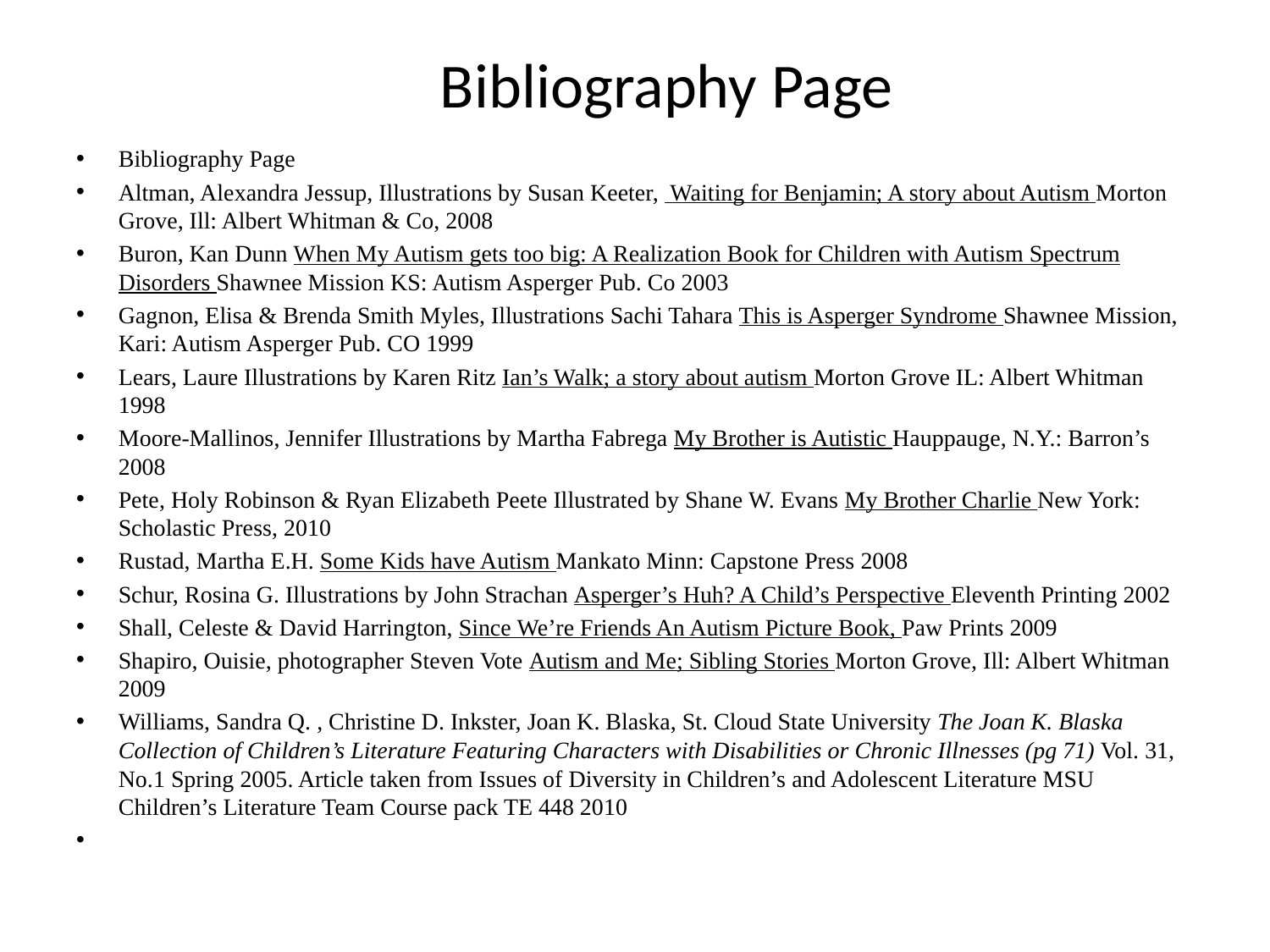

# Bibliography Page
Bibliography Page
Altman, Alexandra Jessup, Illustrations by Susan Keeter,  Waiting for Benjamin; A story about Autism Morton Grove, Ill: Albert Whitman & Co, 2008
Buron, Kan Dunn When My Autism gets too big: A Realization Book for Children with Autism Spectrum Disorders Shawnee Mission KS: Autism Asperger Pub. Co 2003
Gagnon, Elisa & Brenda Smith Myles, Illustrations Sachi Tahara This is Asperger Syndrome Shawnee Mission, Kari: Autism Asperger Pub. CO 1999
Lears, Laure Illustrations by Karen Ritz Ian’s Walk; a story about autism Morton Grove IL: Albert Whitman 1998
Moore-Mallinos, Jennifer Illustrations by Martha Fabrega My Brother is Autistic Hauppauge, N.Y.: Barron’s 2008
Pete, Holy Robinson & Ryan Elizabeth Peete Illustrated by Shane W. Evans My Brother Charlie New York: Scholastic Press, 2010
Rustad, Martha E.H. Some Kids have Autism Mankato Minn: Capstone Press 2008
Schur, Rosina G. Illustrations by John Strachan Asperger’s Huh? A Child’s Perspective Eleventh Printing 2002
Shall, Celeste & David Harrington, Since We’re Friends An Autism Picture Book, Paw Prints 2009
Shapiro, Ouisie, photographer Steven Vote Autism and Me; Sibling Stories Morton Grove, Ill: Albert Whitman 2009
Williams, Sandra Q. , Christine D. Inkster, Joan K. Blaska, St. Cloud State University The Joan K. Blaska Collection of Children’s Literature Featuring Characters with Disabilities or Chronic Illnesses (pg 71) Vol. 31, No.1 Spring 2005. Article taken from Issues of Diversity in Children’s and Adolescent Literature MSU Children’s Literature Team Course pack TE 448 2010